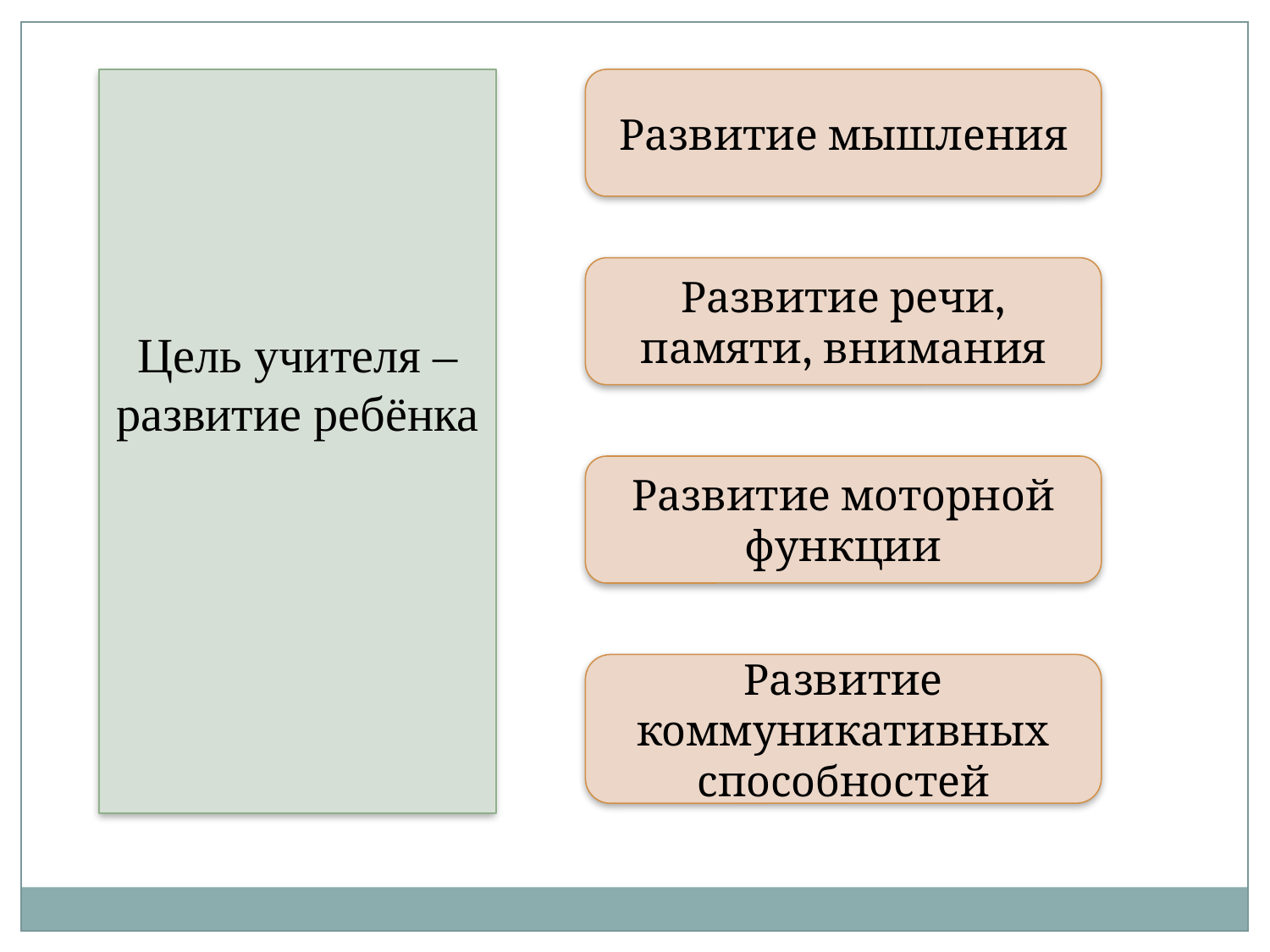

Цель учителя – развитие ребёнка

Развитие мышления
Развитие речи, памяти, внимания
Развитие моторной функции
Развитие коммуникативных способностей